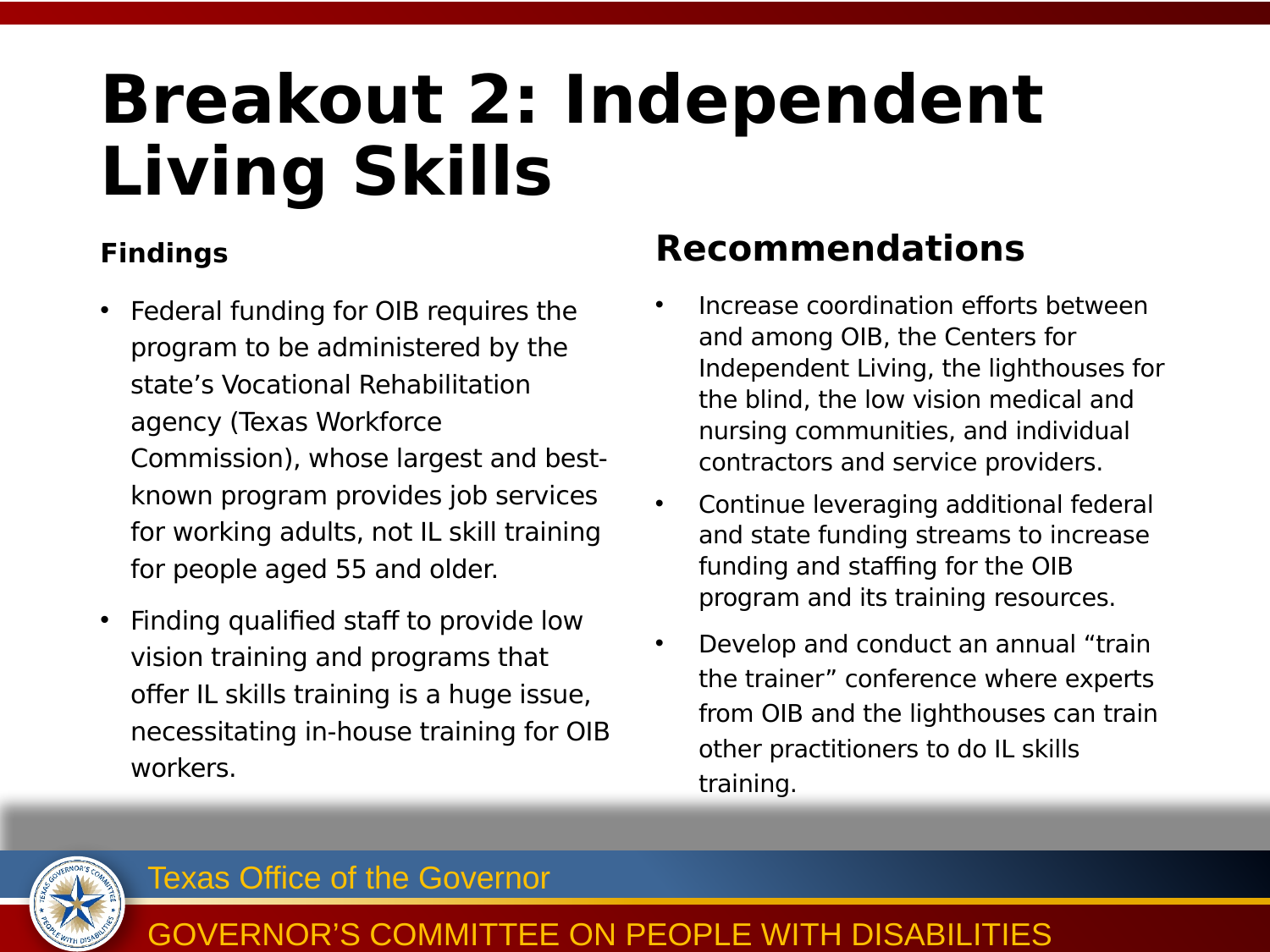

# Breakout 2: Independent Living Skills
Recommendations
Findings
Federal funding for OIB requires the program to be administered by the state’s Vocational Rehabilitation agency (Texas Workforce Commission), whose largest and best-known program provides job services for working adults, not IL skill training for people aged 55 and older.
Finding qualified staff to provide low vision training and programs that offer IL skills training is a huge issue, necessitating in-house training for OIB workers.

Increase coordination efforts between and among OIB, the Centers for Independent Living, the lighthouses for the blind, the low vision medical and nursing communities, and individual contractors and service providers.
Continue leveraging additional federal and state funding streams to increase funding and staffing for the OIB program and its training resources.
Develop and conduct an annual “train the trainer” conference where experts from OIB and the lighthouses can train other practitioners to do IL skills training.